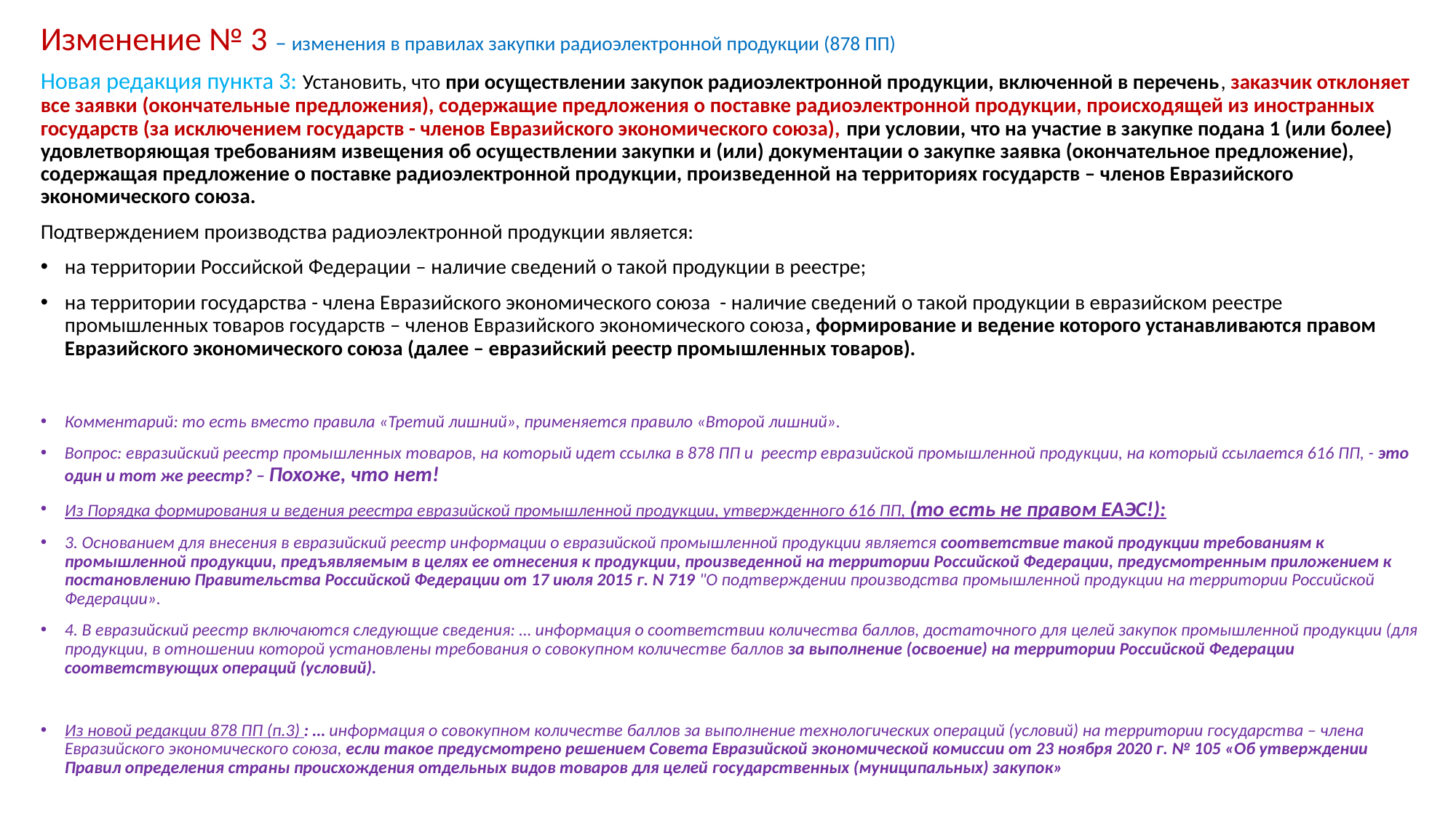

# Изменение № 3 – изменения в правилах закупки радиоэлектронной продукции (878 ПП)
Новая редакция пункта 3: Установить, что при осуществлении закупок радиоэлектронной продукции, включенной в перечень, заказчик отклоняет все заявки (окончательные предложения), содержащие предложения о поставке радиоэлектронной продукции, происходящей из иностранных государств (за исключением государств - членов Евразийского экономического союза), при условии, что на участие в закупке подана 1 (или более) удовлетворяющая требованиям извещения об осуществлении закупки и (или) документации о закупке заявка (окончательное предложение), содержащая предложение о поставке радиоэлектронной продукции, произведенной на территориях государств – членов Евразийского экономического союза.
Подтверждением производства радиоэлектронной продукции является:
на территории Российской Федерации – наличие сведений о такой продукции в реестре;
на территории государства - члена Евразийского экономического союза  - наличие сведений о такой продукции в евразийском реестре промышленных товаров государств – членов Евразийского экономического союза, формирование и ведение которого устанавливаются правом Евразийского экономического союза (далее – евразийский реестр промышленных товаров).

Комментарий: то есть вместо правила «Третий лишний», применяется правило «Второй лишний».
Вопрос: евразийский реестр промышленных товаров, на который идет ссылка в 878 ПП и  реестр евразийской промышленной продукции, на который ссылается 616 ПП, - это один и тот же реестр? – Похоже, что нет!
Из Порядка формирования и ведения реестра евразийской промышленной продукции, утвержденного 616 ПП, (то есть не правом ЕАЭС!):
3. Основанием для внесения в евразийский реестр информации о евразийской промышленной продукции является соответствие такой продукции требованиям к промышленной продукции, предъявляемым в целях ее отнесения к продукции, произведенной на территории Российской Федерации, предусмотренным приложением к постановлению Правительства Российской Федерации от 17 июля 2015 г. N 719 "О подтверждении производства промышленной продукции на территории Российской Федерации».
4. В евразийский реестр включаются следующие сведения: … информация о соответствии количества баллов, достаточного для целей закупок промышленной продукции (для продукции, в отношении которой установлены требования о совокупном количестве баллов за выполнение (освоение) на территории Российской Федерации соответствующих операций (условий).

Из новой редакции 878 ПП (п.3) : … информация о совокупном количестве баллов за выполнение технологических операций (условий) на территории государства – члена Евразийского экономического союза, если такое предусмотрено решением Совета Евразийской экономической комиссии от 23 ноября 2020 г. № 105 «Об утверждении Правил определения страны происхождения отдельных видов товаров для целей государственных (муниципальных) закупок»